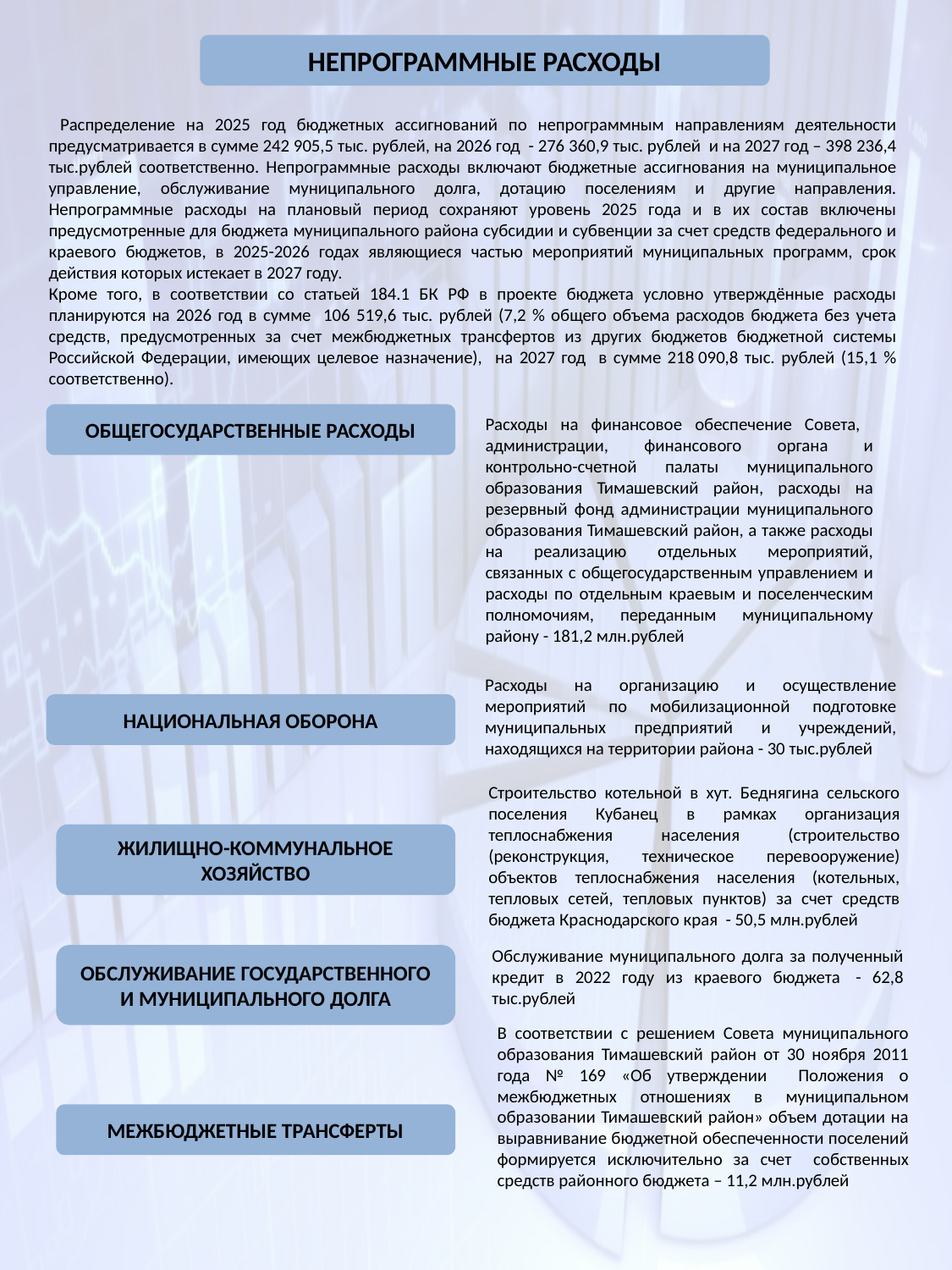

НЕПРОГРАММНЫЕ РАСХОДЫ
 Распределение на 2025 год бюджетных ассигнований по непрограммным направлениям деятельности предусматривается в сумме 242 905,5 тыс. рублей, на 2026 год  - 276 360,9 тыс. рублей  и на 2027 год – 398 236,4 тыс.рублей соответственно. Непрограммные расходы включают бюджетные ассигнования на муниципальное управление, обслуживание муниципального долга, дотацию поселениям и другие направления. Непрограммные расходы на плановый период сохраняют уровень 2025 года и в их состав включены предусмотренные для бюджета муниципального района субсидии и субвенции за счет средств федерального и краевого бюджетов, в 2025-2026 годах являющиеся частью мероприятий муниципальных программ, срок действия которых истекает в 2027 году.
Кроме того, в соответствии со статьей 184.1 БК РФ в проекте бюджета условно утверждённые расходы планируются на 2026 год в сумме  106 519,6 тыс. рублей (7,2 % общего объема расходов бюджета без учета средств, предусмотренных за счет межбюджетных трансфертов из других бюджетов бюджетной системы Российской Федерации, имеющих целевое назначение),  на 2027 год  в сумме 218 090,8 тыс. рублей (15,1 % соответственно).
ОБЩЕГОСУДАРСТВЕННЫЕ РАСХОДЫ
Расходы на финансовое обеспечение Совета,  администрации, финансового органа и контрольно-счетной палаты муниципального образования Тимашевский район, расходы на резервный фонд администрации муниципального образования Тимашевский район, а также расходы на реализацию отдельных мероприятий, связанных с общегосударственным управлением и расходы по отдельным краевым и поселенческим полномочиям, переданным муниципальному району - 181,2 млн.рублей
Расходы на организацию и осуществление мероприятий по мобилизационной подготовке муниципальных предприятий и учреждений, находящихся на территории района - 30 тыс.рублей
НАЦИОНАЛЬНАЯ ОБОРОНА
Строительство котельной в хут. Беднягина сельского поселения Кубанец в рамках организация теплоснабжения населения (строительство (реконструкция, техническое перевооружение) объектов теплоснабжения населения (котельных, тепловых сетей, тепловых пунктов) за счет средств бюджета Краснодарского края  - 50,5 млн.рублей
ЖИЛИЩНО-КОММУНАЛЬНОЕ ХОЗЯЙСТВО
Обслуживание муниципального долга за полученный кредит в 2022 году из краевого бюджета  - 62,8 тыс.рублей
ОБСЛУЖИВАНИЕ ГОСУДАРСТВЕННОГО И МУНИЦИПАЛЬНОГО ДОЛГА
В соответствии с решением Совета муниципального образования Тимашевский район от 30 ноября 2011 года № 169 «Об утверждении  Положения о межбюджетных отношениях в муниципальном образовании Тимашевский район» объем дотации на выравнивание бюджетной обеспеченности поселений формируется исключительно за счет  собственных средств районного бюджета – 11,2 млн.рублей
МЕЖБЮДЖЕТНЫЕ ТРАНСФЕРТЫ